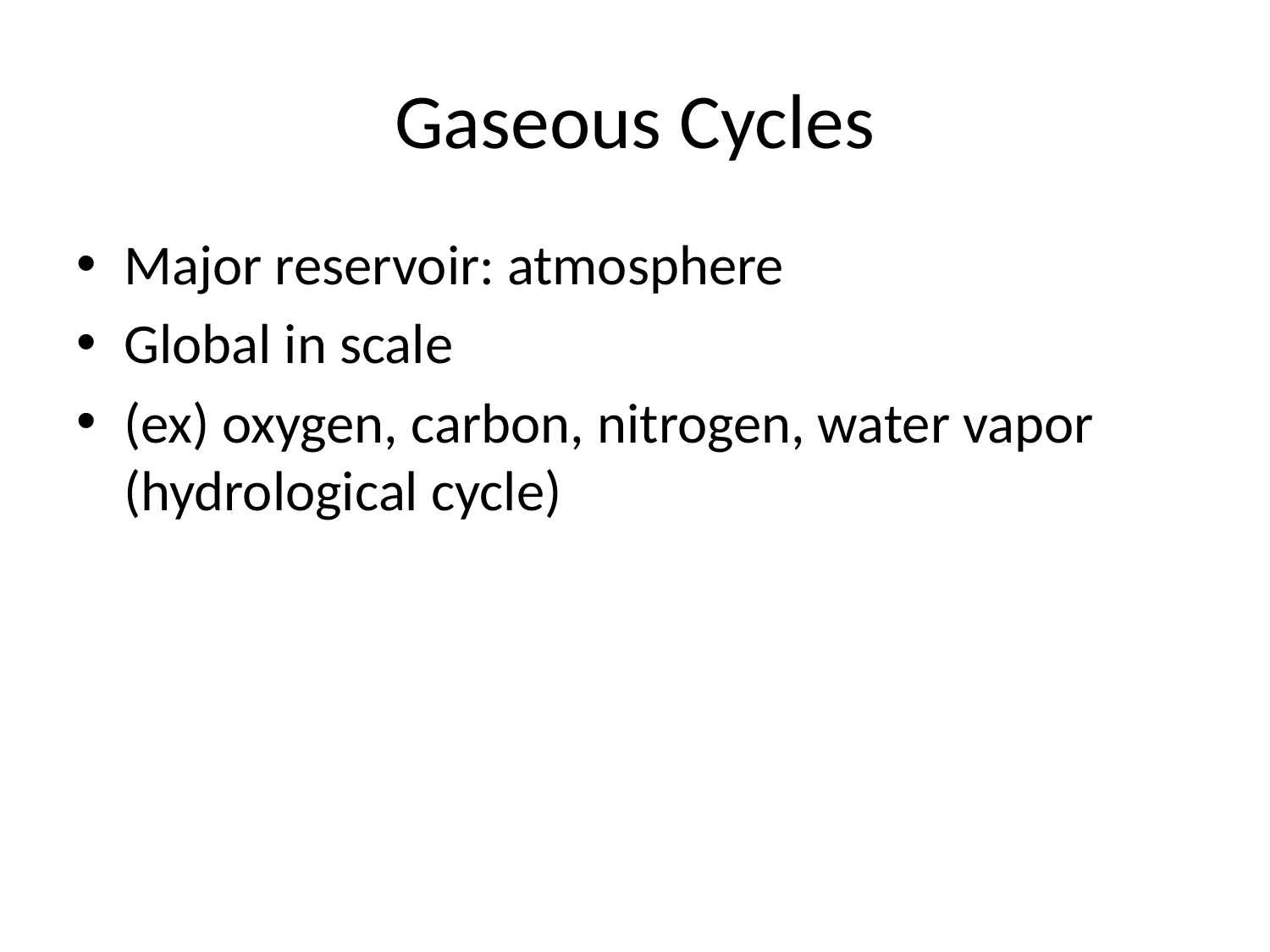

# Gaseous Cycles
Major reservoir: atmosphere
Global in scale
(ex) oxygen, carbon, nitrogen, water vapor (hydrological cycle)